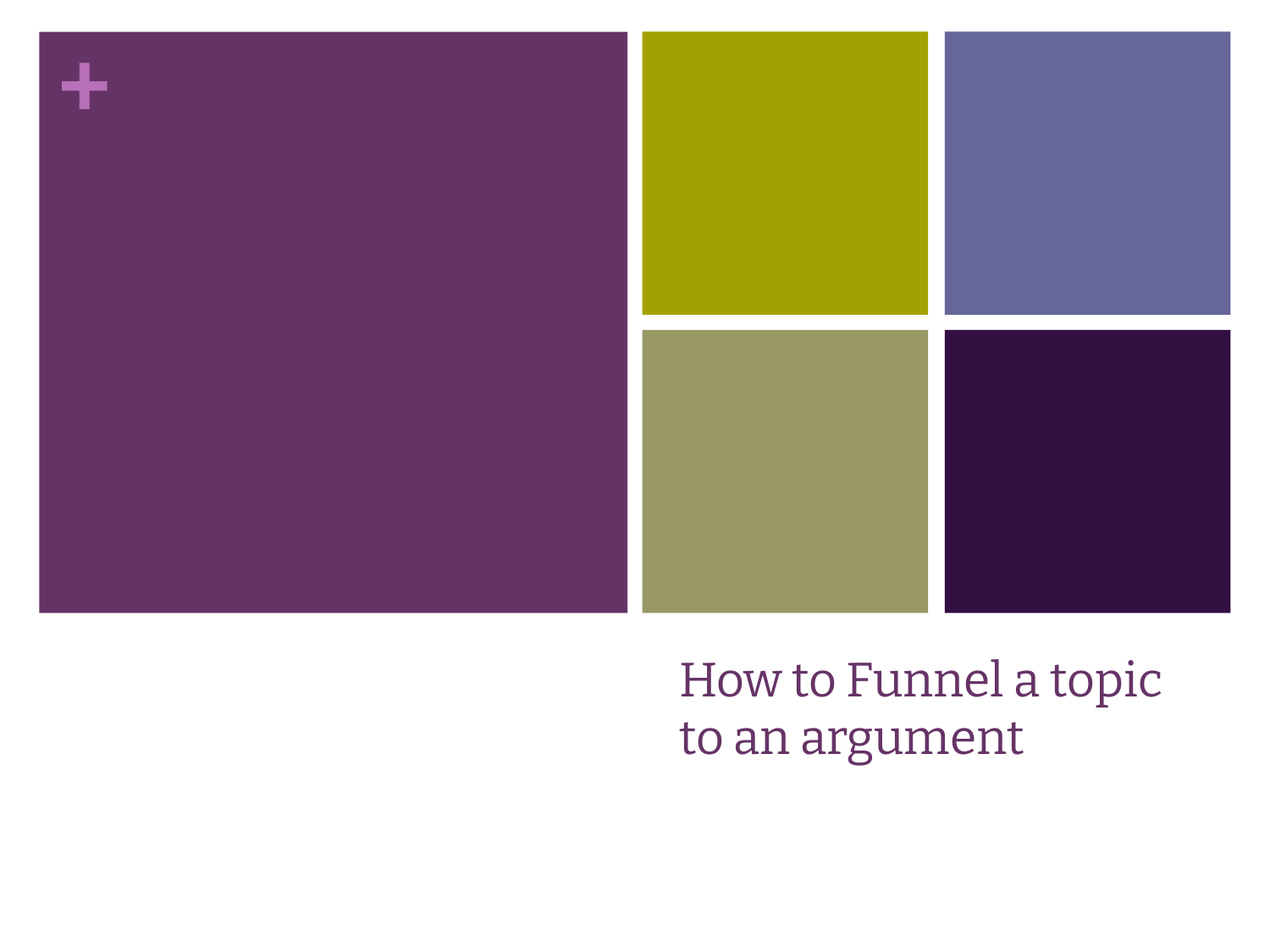

# How to Funnel a topic to an argument